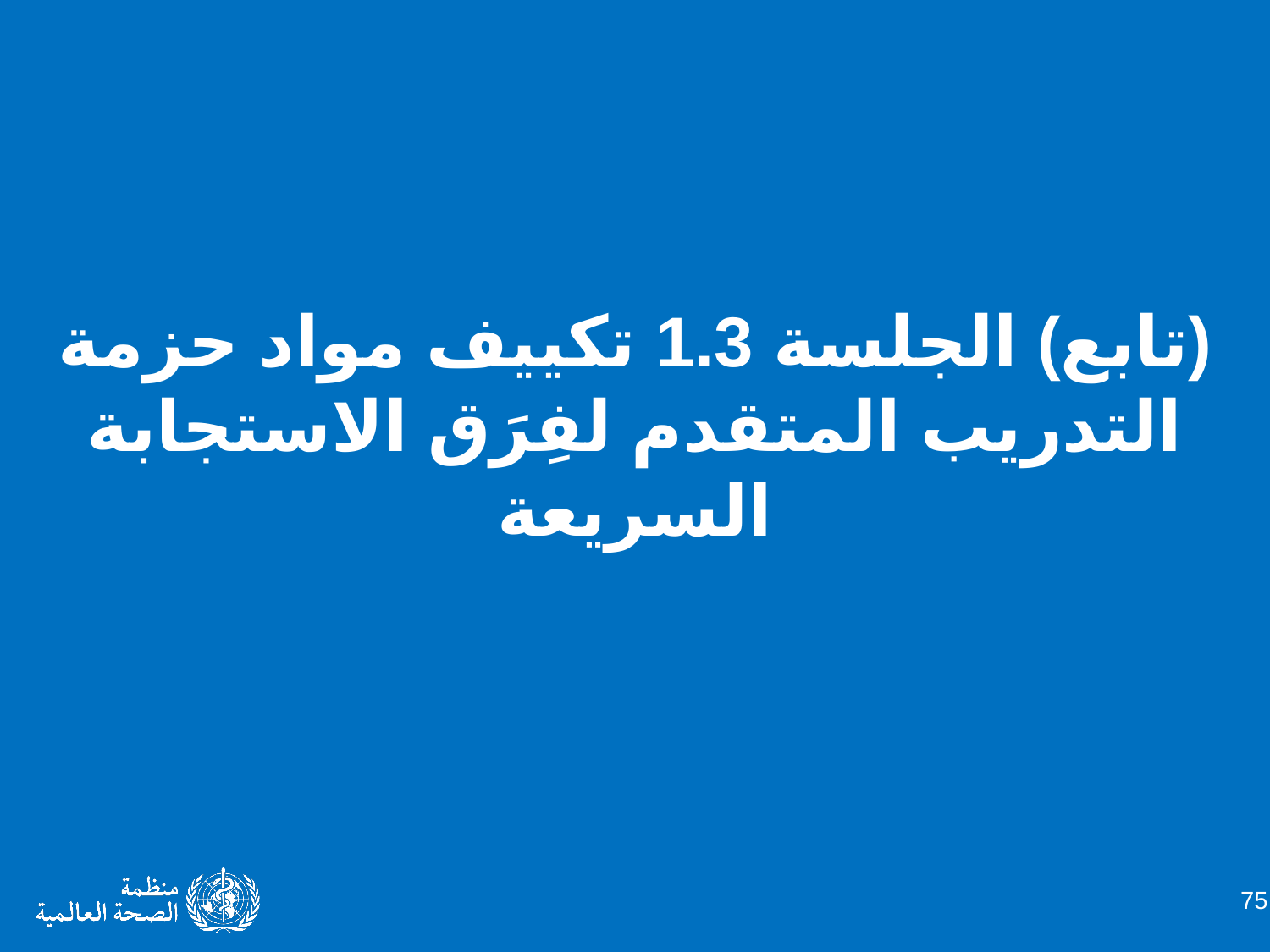

(تابع) الجلسة 1.3 تكييف مواد حزمة التدريب المتقدم لفِرَق الاستجابة السريعة